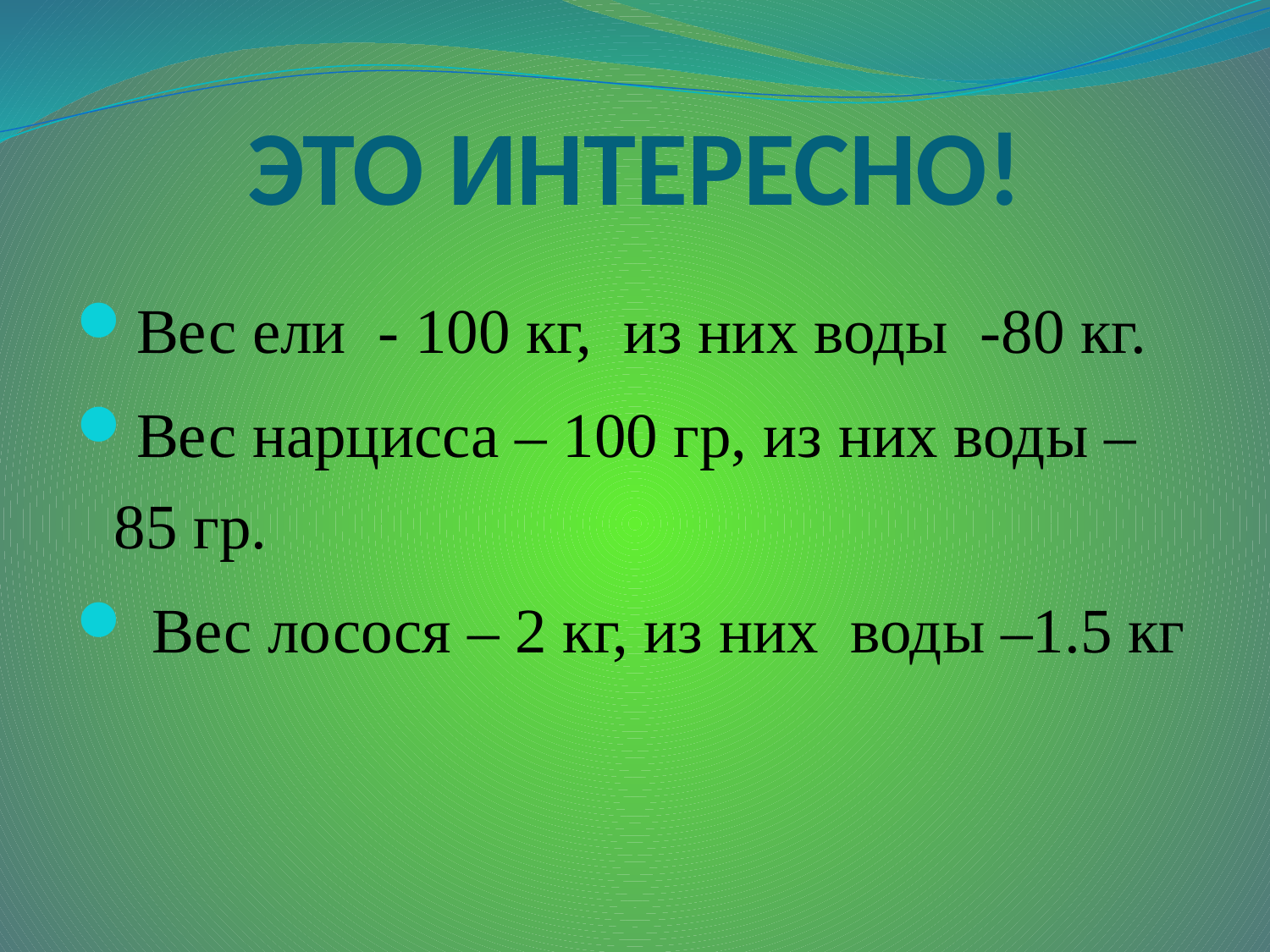

# ЭТО ИНТЕРЕСНО!
Вес ели  - 100 кг,  из них воды  -80 кг.
Вес нарцисса – 100 гр, из них воды – 85 гр.
 Вес лосося – 2 кг, из них  воды –1.5 кг